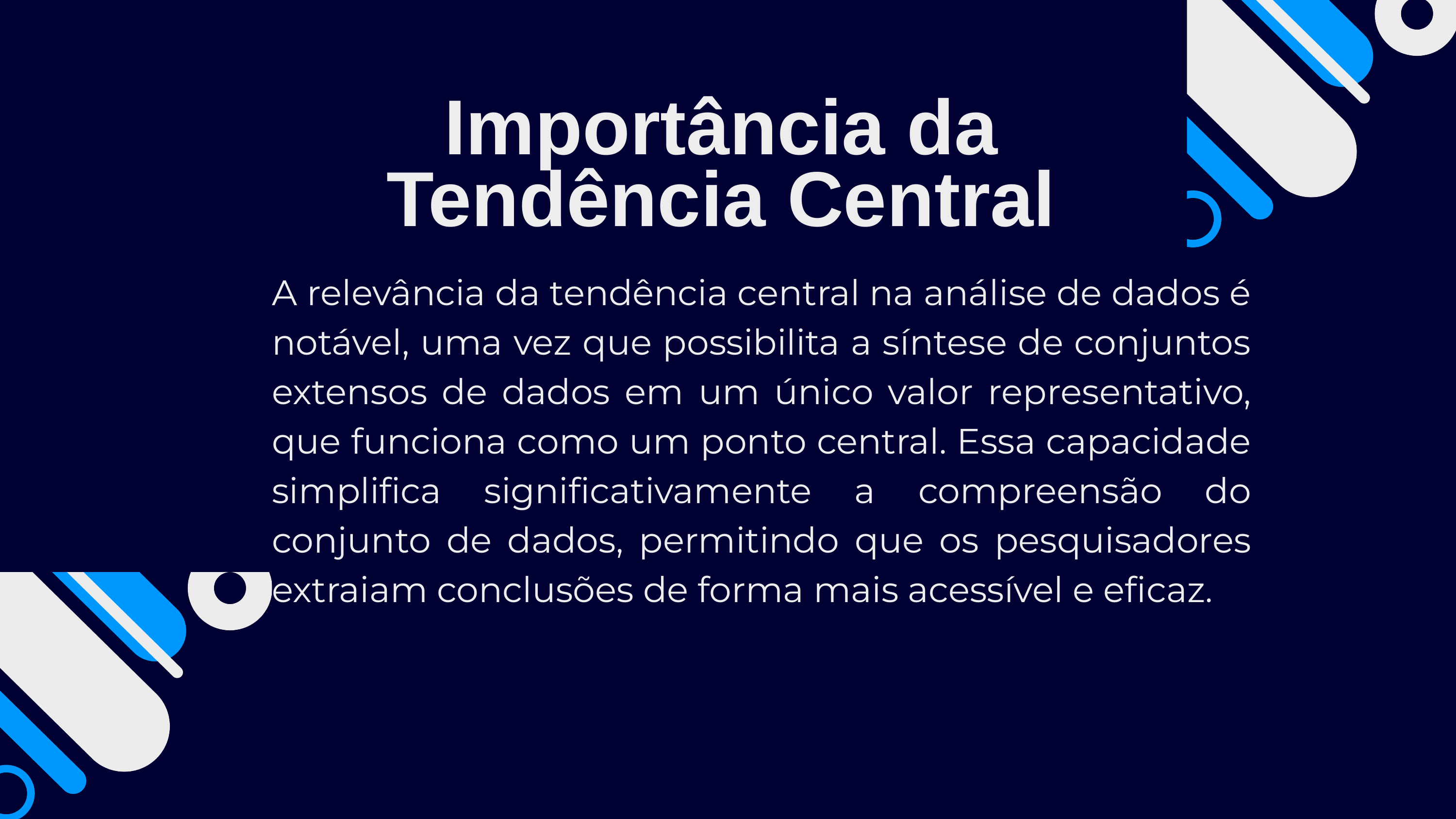

Importância da Tendência Central

A relevância da tendência central na análise de dados é notável, uma vez que possibilita a síntese de conjuntos extensos de dados em um único valor representativo, que funciona como um ponto central. Essa capacidade simplifica significativamente a compreensão do conjunto de dados, permitindo que os pesquisadores extraiam conclusões de forma mais acessível e eficaz.